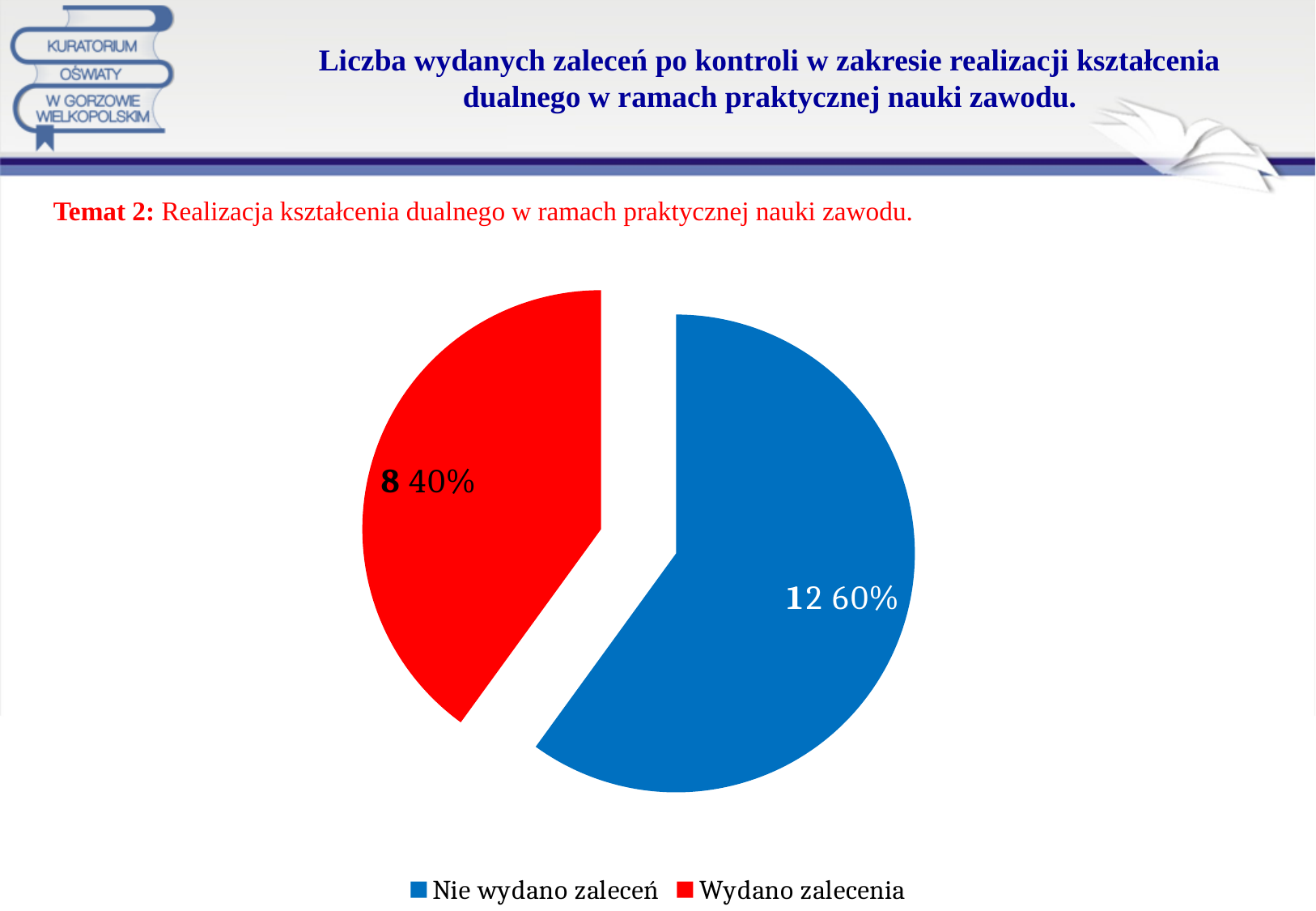

# Liczba wydanych zaleceń po kontroli w zakresie realizacji kształcenia dualnego w ramach praktycznej nauki zawodu.
Temat 2: Realizacja kształcenia dualnego w ramach praktycznej nauki zawodu.

[unsupported chart]

13